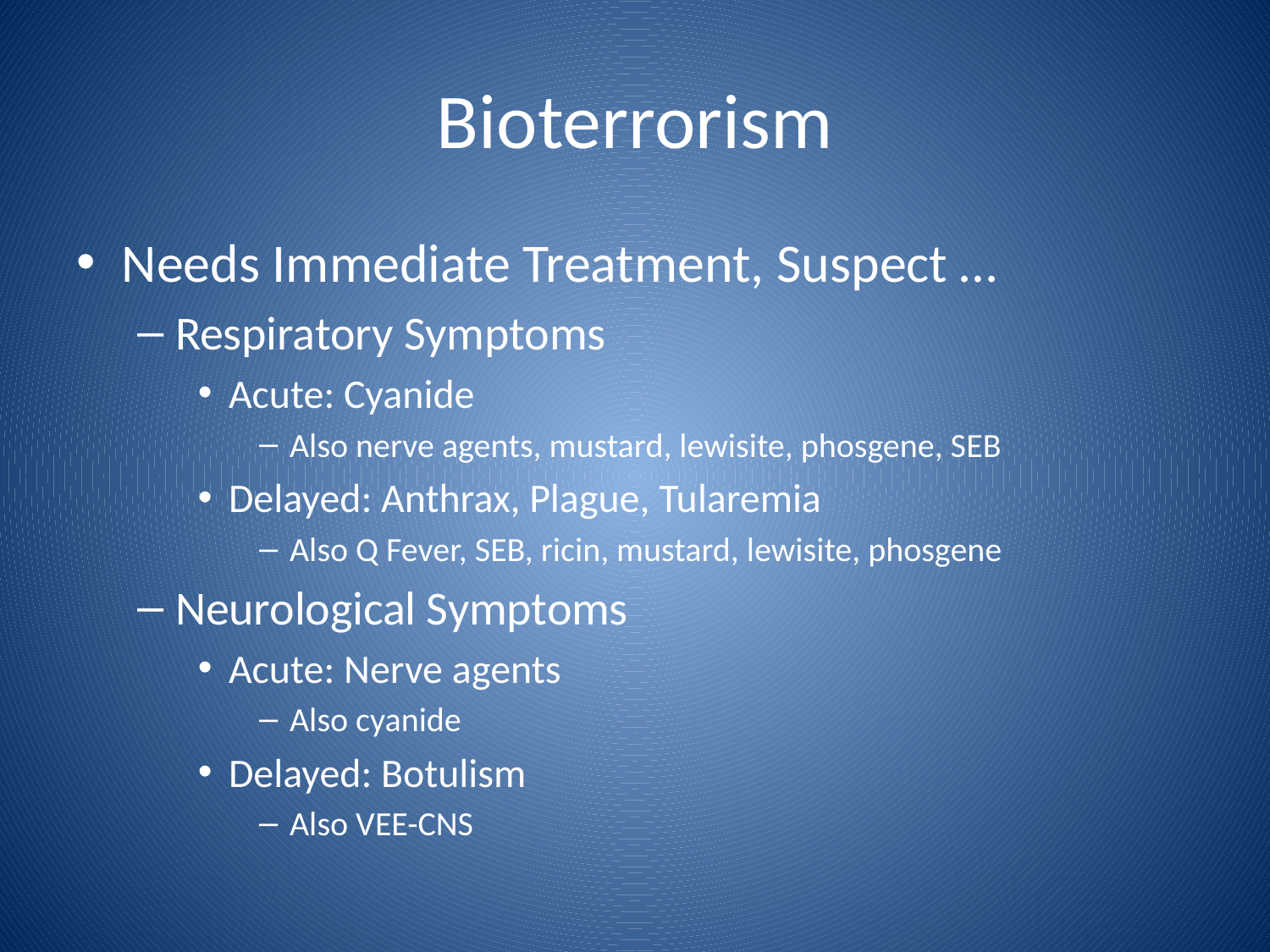

# Bioterrorism
Needs Immediate Treatment, Suspect …
Respiratory Symptoms
Acute: Cyanide
Also nerve agents, mustard, lewisite, phosgene, SEB
Delayed: Anthrax, Plague, Tularemia
Also Q Fever, SEB, ricin, mustard, lewisite, phosgene
Neurological Symptoms
Acute: Nerve agents
Also cyanide
Delayed: Botulism
Also VEE-CNS